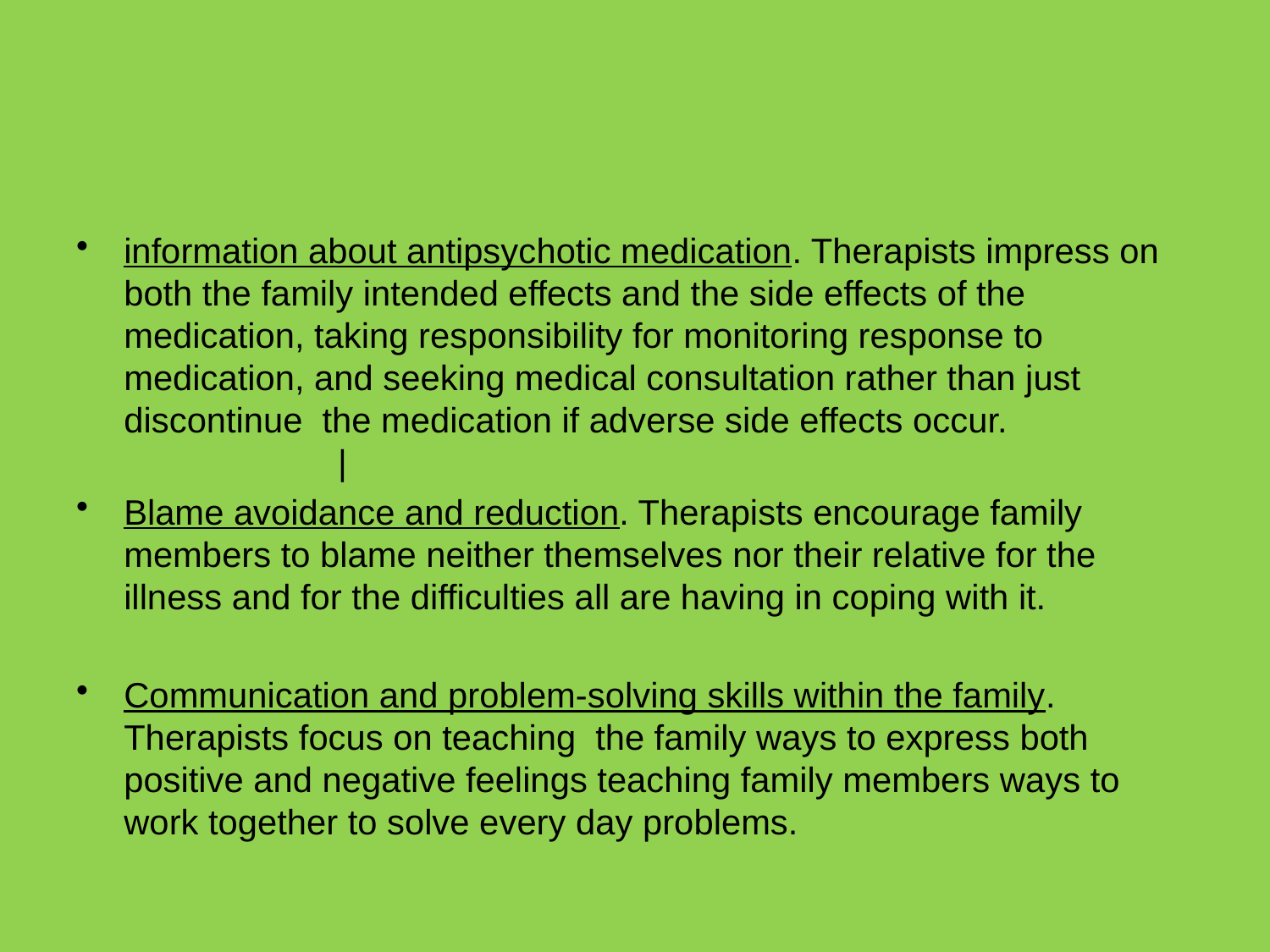

#
information about antipsychotic medication. Therapists impress on both the family intended effects and the side effects of the medication, taking responsibility for monitoring response to medication, and seeking medical consultation rather than just discontinue  the medication if adverse side effects occur.                                          |
Blame avoidance and reduction. Therapists encourage family members to blame neither themselves nor their relative for the illness and for the difficulties all are having in coping with it.

Communication and problem-solving skills within the family. Therapists focus on teaching  the family ways to express both positive and negative feelings teaching family members ways to work together to solve every day problems.